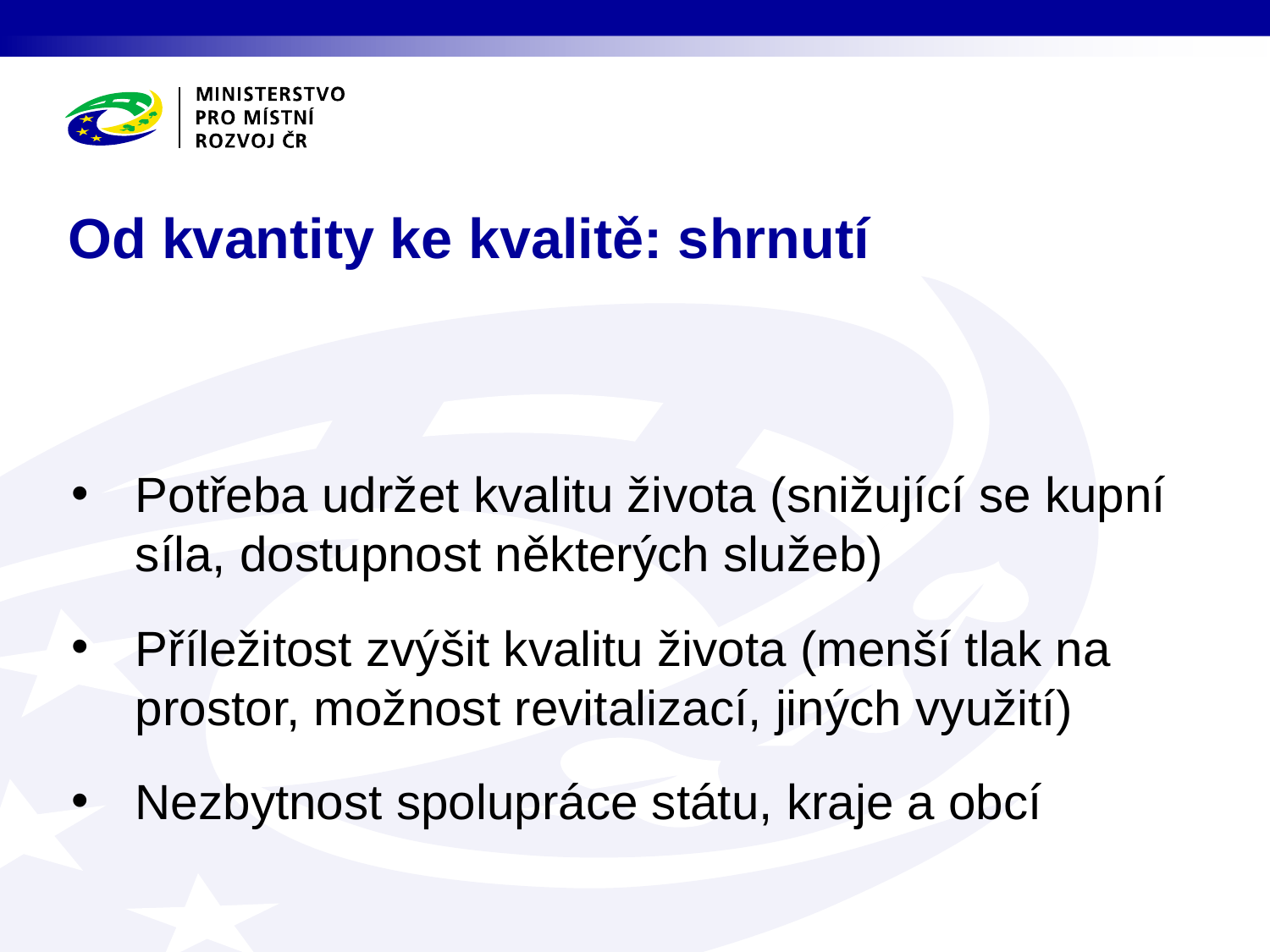

# Od kvantity ke kvalitě: shrnutí
Potřeba udržet kvalitu života (snižující se kupní síla, dostupnost některých služeb)
Příležitost zvýšit kvalitu života (menší tlak na prostor, možnost revitalizací, jiných využití)
Nezbytnost spolupráce státu, kraje a obcí